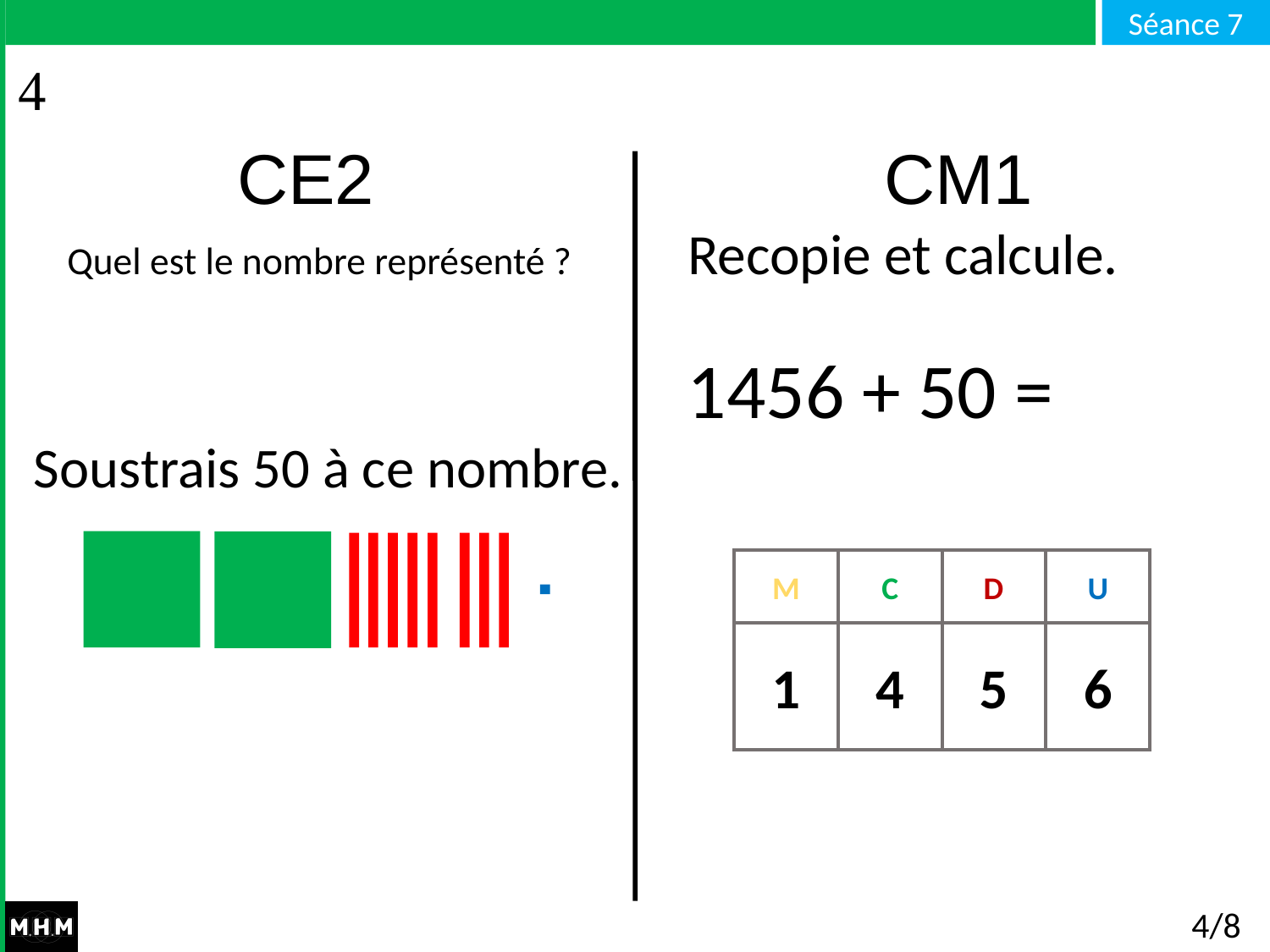

CE2                          CM1

Quel est le nombre représenté ?
Recopie et calcule.
1456 + 50 =
Soustrais 50 à ce nombre.

M
C
D
U
1
4
5
6

# 4/8